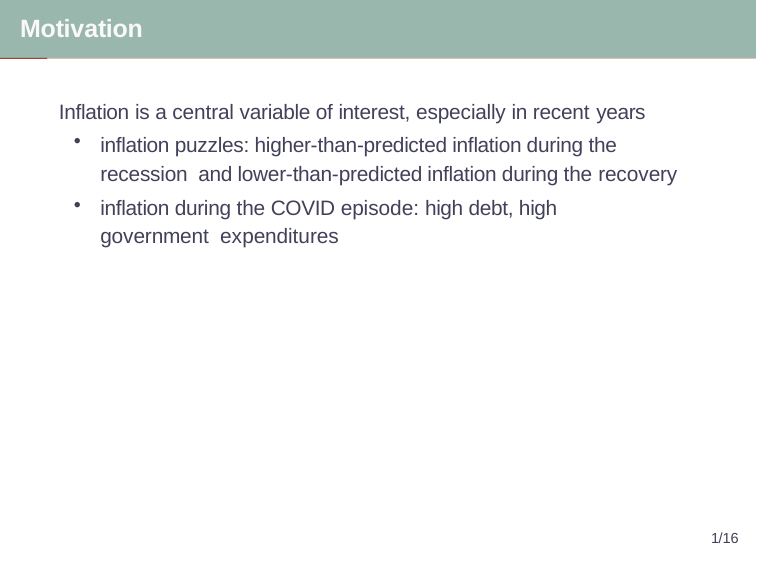

# Motivation

Inflation is a central variable of interest, especially in recent years
inflation puzzles: higher-than-predicted inflation during the recession  and lower-than-predicted inflation during the recovery
inflation during the COVID episode: high debt, high government  expenditures
1/16